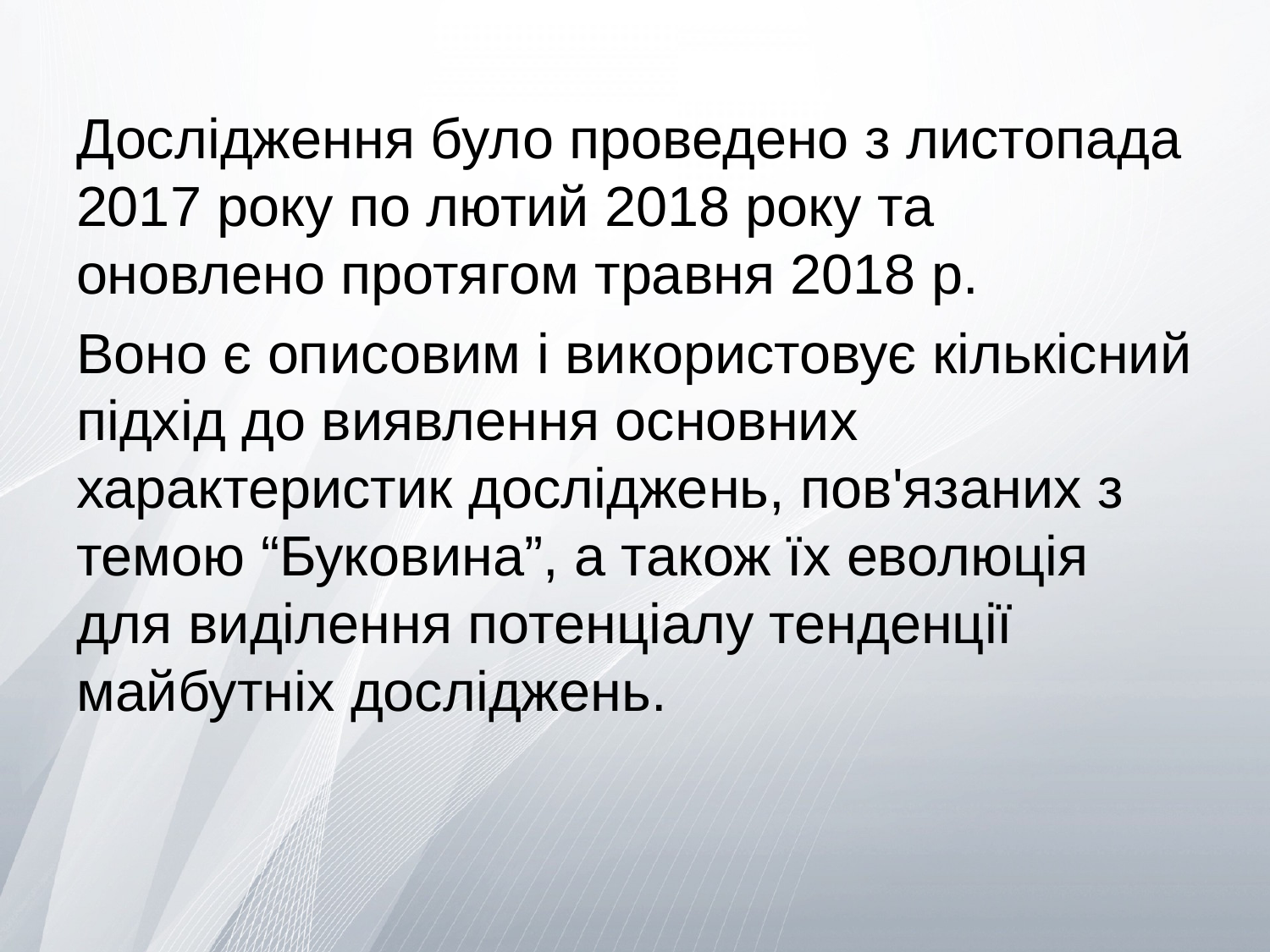

Дослідження було проведено з листопада 2017 року по лютий 2018 року та оновлено протягом травня 2018 р.
Воно є описовим і використовує кількісний підхід до виявлення основних характеристик досліджень, пов'язаних з темою “Буковина”, а також їх еволюція для виділення потенціалу тенденції майбутніх досліджень.